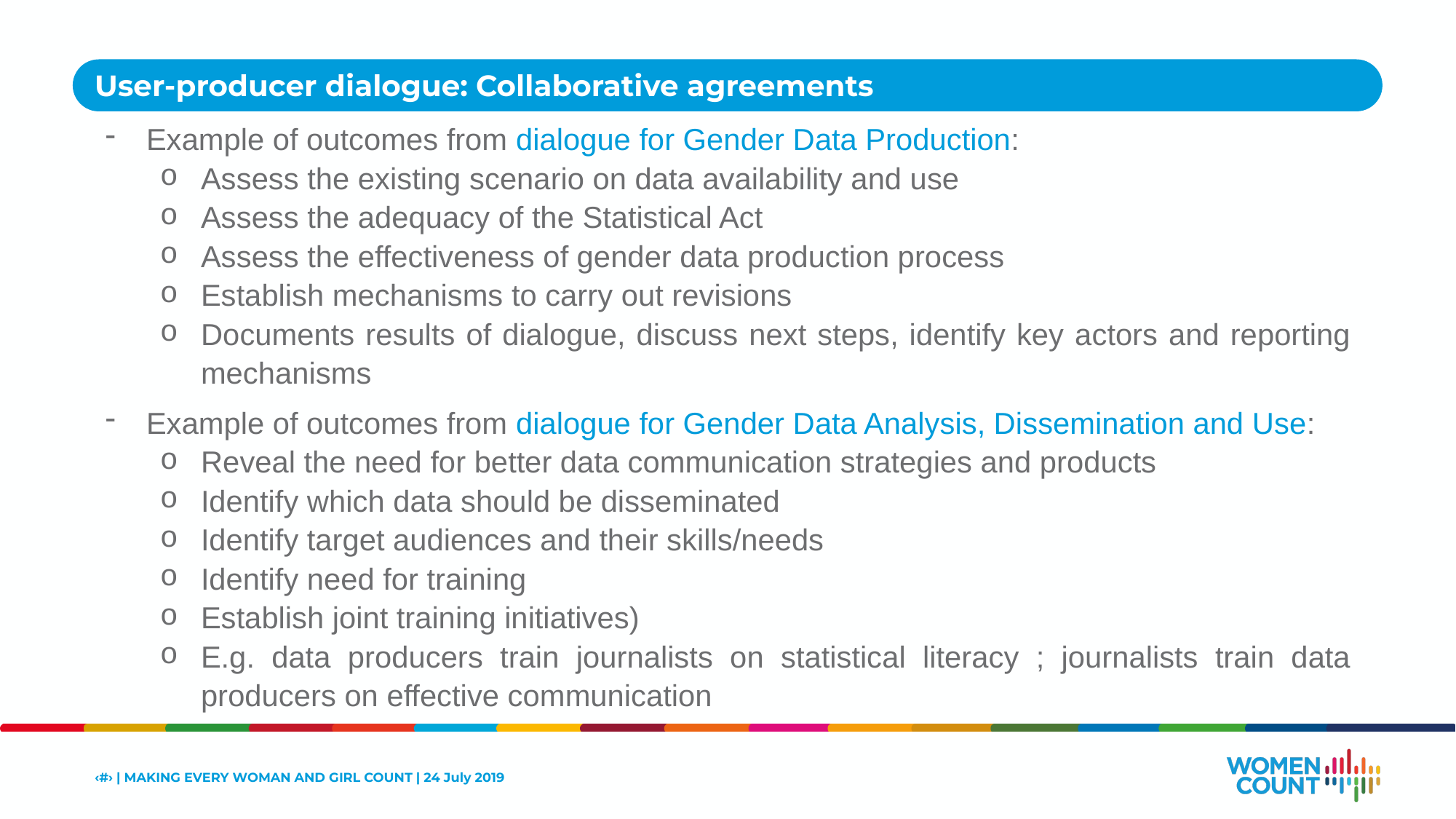

User-producer dialogue: Collaborative agreements
Example of outcomes from dialogue for Gender Data Production:
Assess the existing scenario on data availability and use
Assess the adequacy of the Statistical Act
Assess the effectiveness of gender data production process
Establish mechanisms to carry out revisions
Documents results of dialogue, discuss next steps, identify key actors and reporting mechanisms
Example of outcomes from dialogue for Gender Data Analysis, Dissemination and Use:
Reveal the need for better data communication strategies and products
Identify which data should be disseminated
Identify target audiences and their skills/needs
Identify need for training
Establish joint training initiatives)
E.g. data producers train journalists on statistical literacy ; journalists train data producers on effective communication

‹#› | MAKING EVERY WOMAN AND GIRL COUNT | 24 July 2019